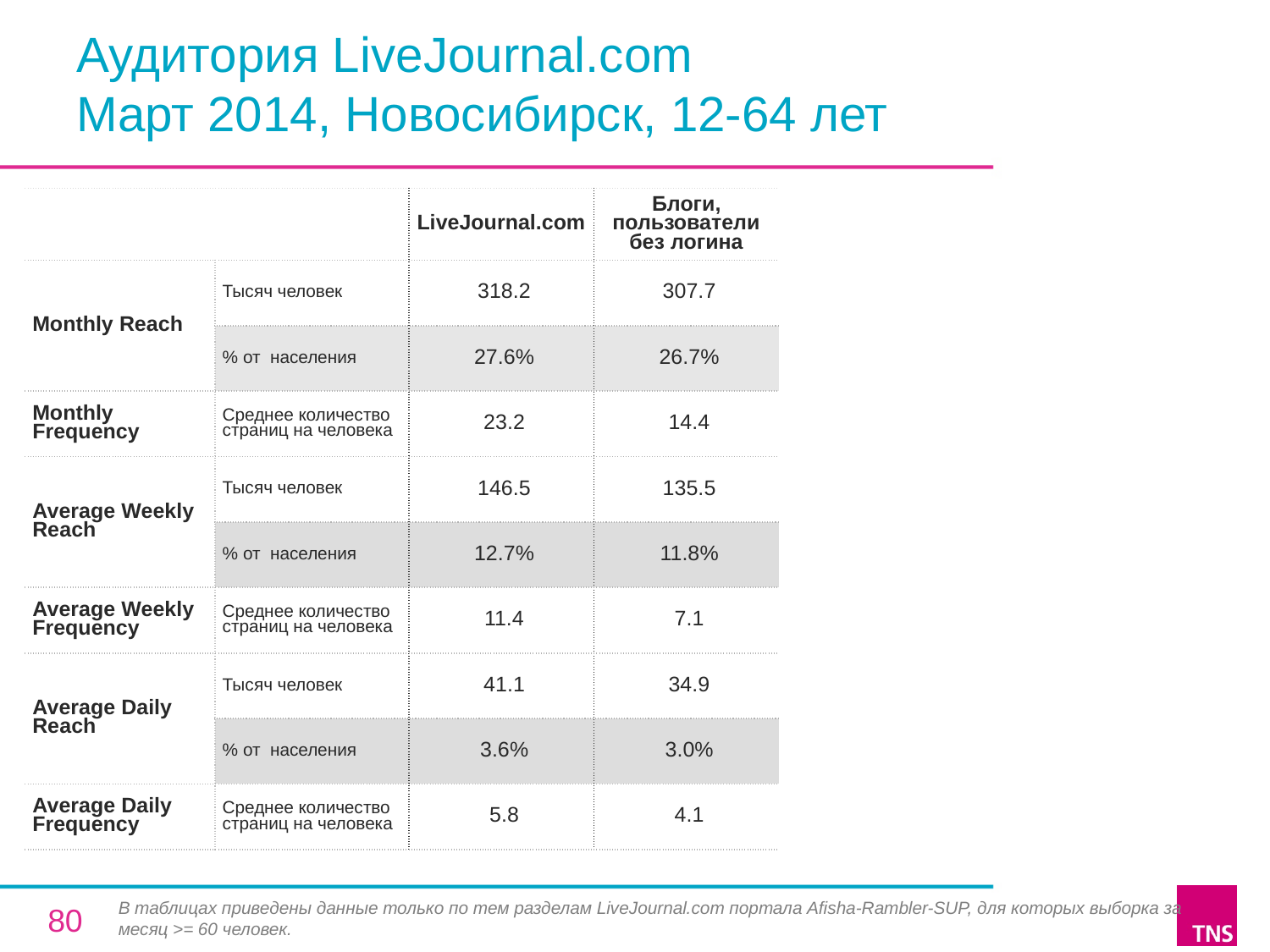

# Аудитория LiveJournal.com Март 2014, Новосибирск, 12-64 лет
|  |  | LiveJournal.com | Блоги, пользователи без логина |
| --- | --- | --- | --- |
| Monthly Reach | Тысяч человек | 318.2 | 307.7 |
|  | % от населения | 27.6% | 26.7% |
| Monthly Frequency | Среднее количество страниц на человека | 23.2 | 14.4 |
| Average Weekly Reach | Тысяч человек | 146.5 | 135.5 |
|  | % от населения | 12.7% | 11.8% |
| Average Weekly Frequency | Среднее количество страниц на человека | 11.4 | 7.1 |
| Average Daily Reach | Тысяч человек | 41.1 | 34.9 |
|  | % от населения | 3.6% | 3.0% |
| Average Daily Frequency | Среднее количество страниц на человека | 5.8 | 4.1 |
В таблицах приведены данные только по тем разделам LiveJournal.com портала Afisha-Rambler-SUP, для которых выборка за месяц >= 60 человек.
80